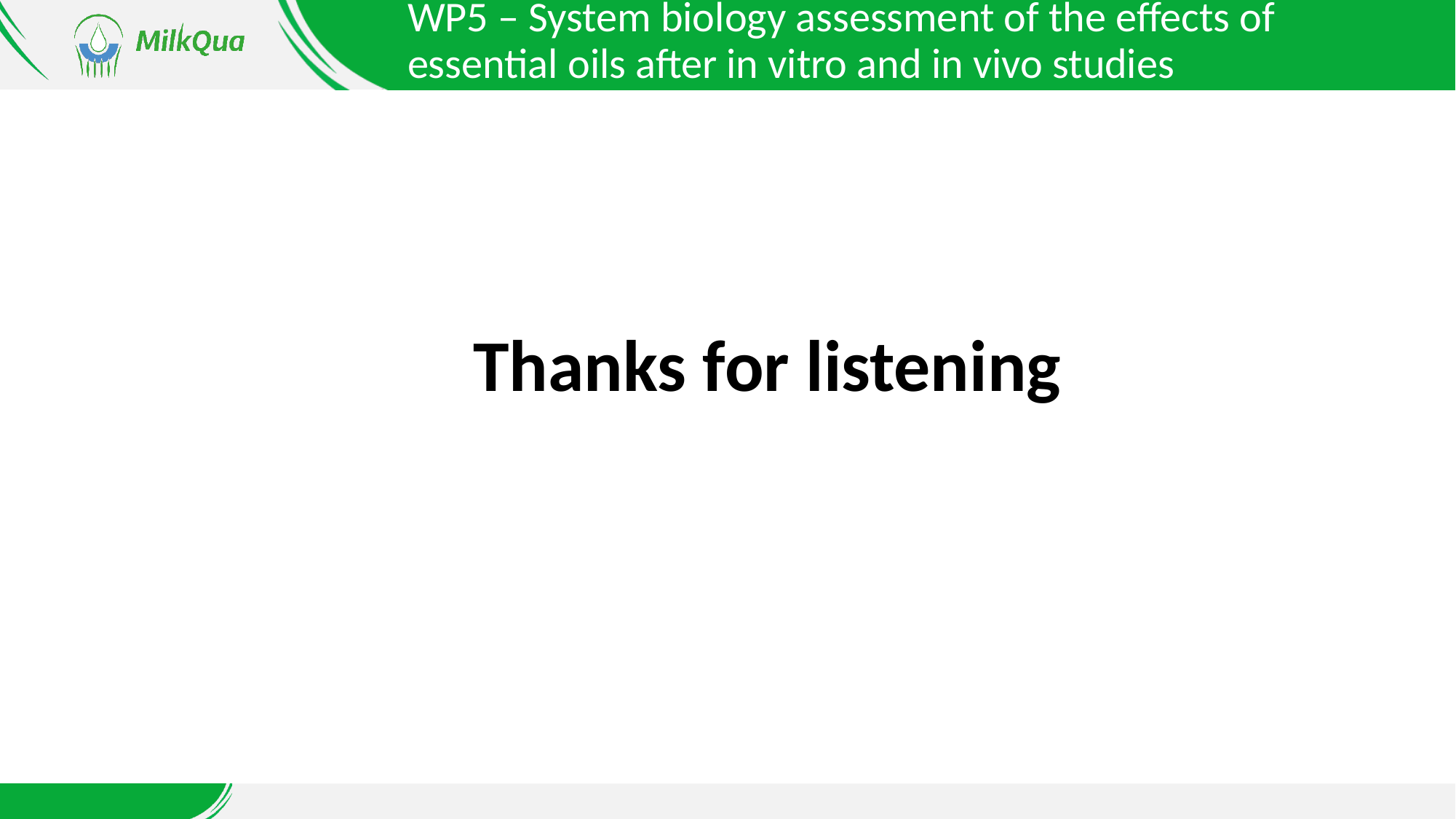

WP5 – System biology assessment of the effects of essential oils after in vitro and in vivo studies

Thanks for listening